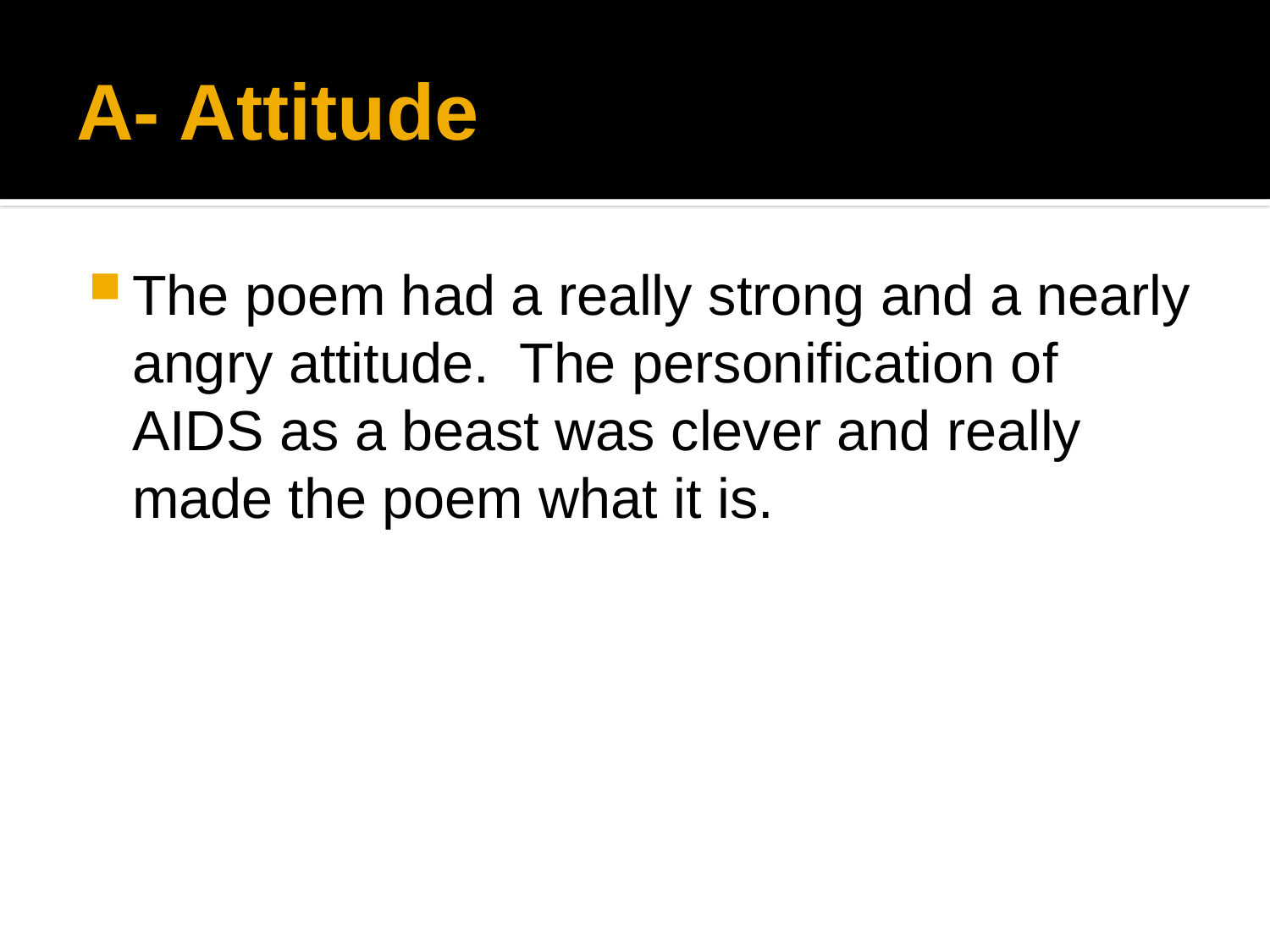

# A- Attitude
The poem had a really strong and a nearly angry attitude.  The personification of AIDS as a beast was clever and really made the poem what it is.